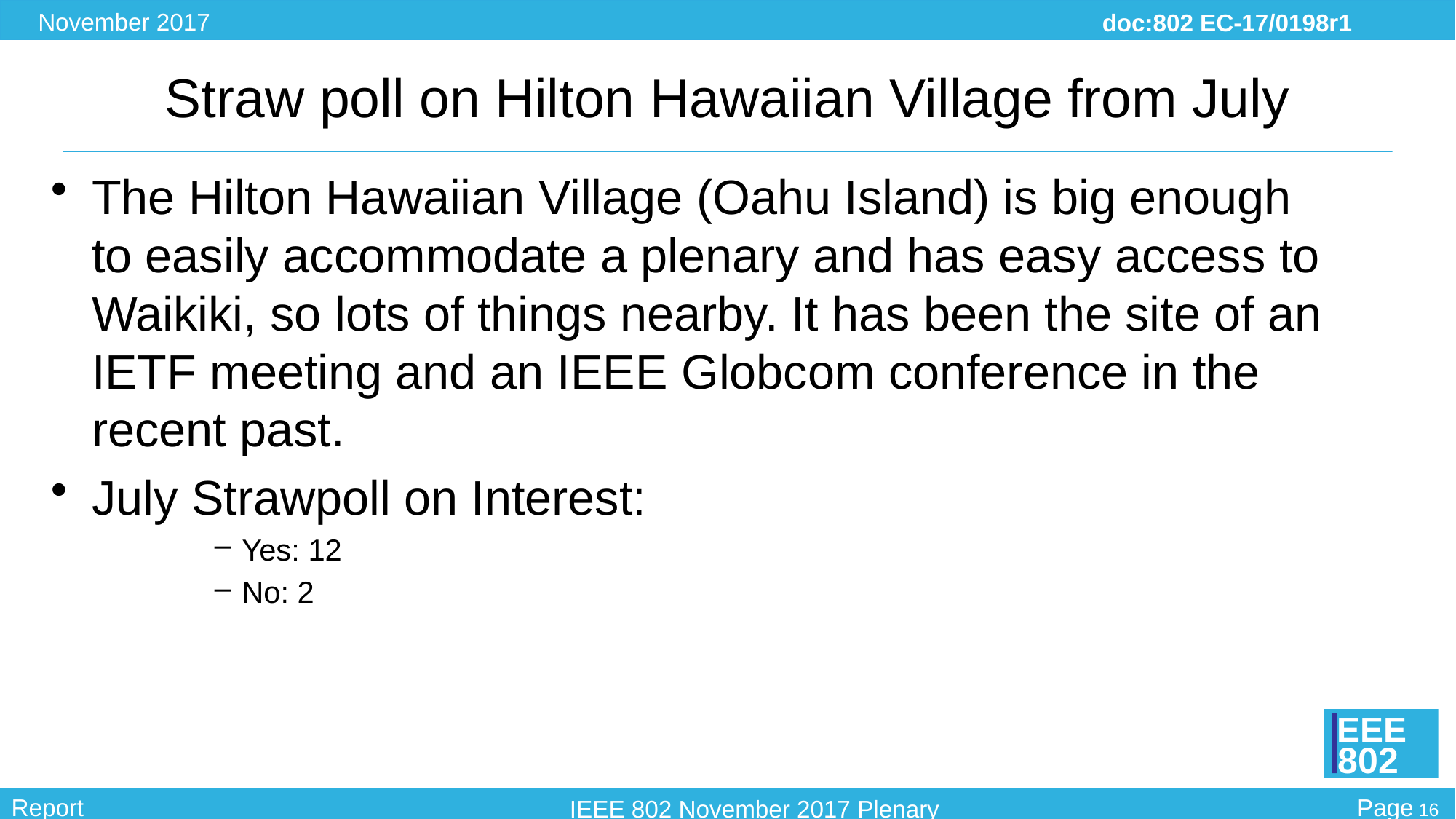

# Straw poll on Hilton Hawaiian Village from July
The Hilton Hawaiian Village (Oahu Island) is big enough to easily accommodate a plenary and has easy access to Waikiki, so lots of things nearby. It has been the site of an IETF meeting and an IEEE Globcom conference in the recent past.
July Strawpoll on Interest:
Yes: 12
No: 2